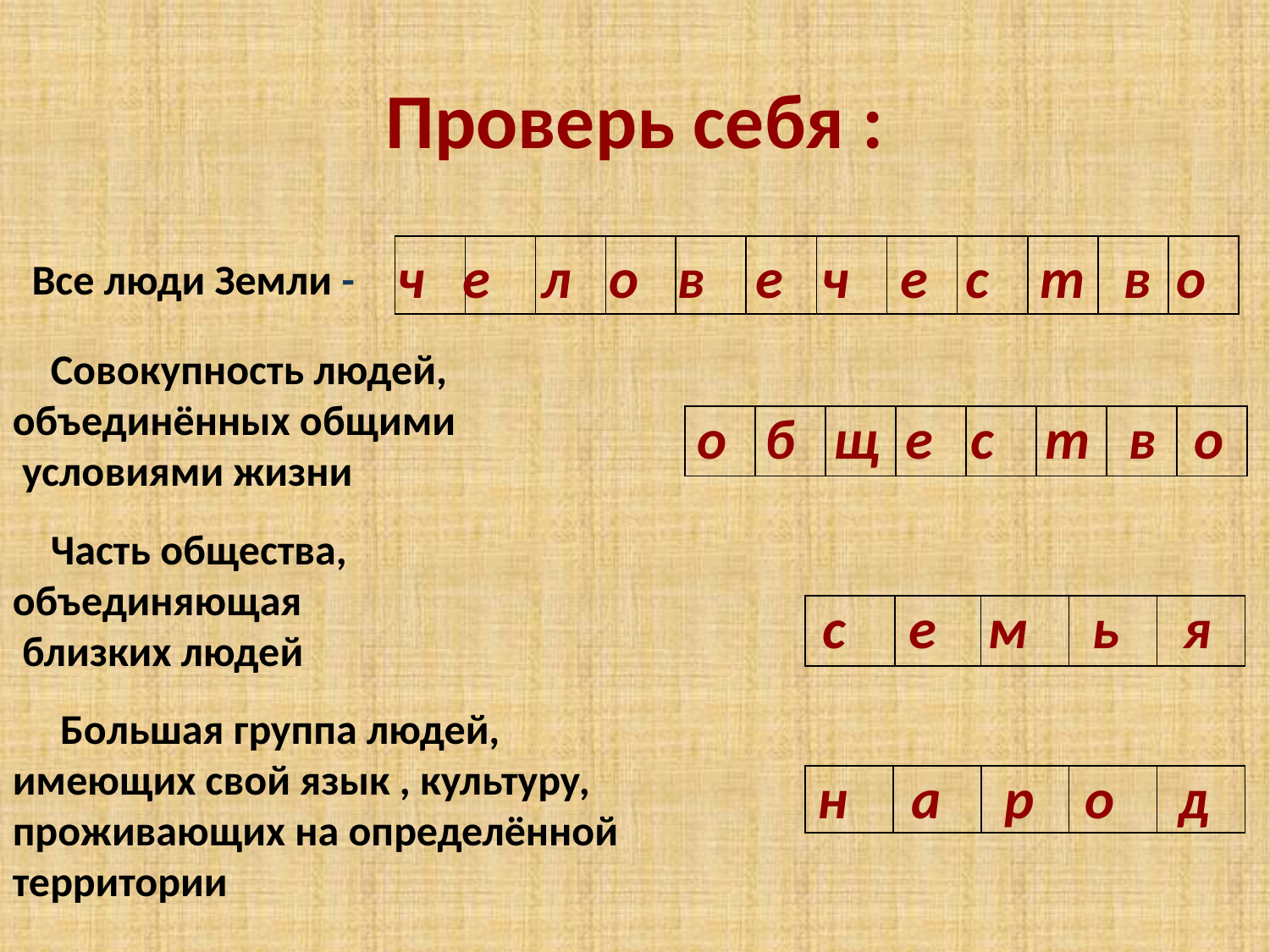

# Проверь себя :
ч   е    л   о   в    е   ч    е   с    т   в  о
|  |  |  |  |  |  |  |  |  |  |  |  |
| --- | --- | --- | --- | --- | --- | --- | --- | --- | --- | --- | --- |
  Все люди Земли -
    Совокупность людей,
объединённых общими
 условиями жизни

о   б   щ  е   с    т   в   о
|  |  |  |  |  |  |  |  |
| --- | --- | --- | --- | --- | --- | --- | --- |

    Часть общества,
объединяющая
 близких людей

с     е    м     ь     я
|  |  |  |  |  |
| --- | --- | --- | --- | --- |
     Большая группа людей,   имеющих свой язык , культуру,
проживающих на определённой территории
н     а     р    о     д
|  |  |  |  |  |
| --- | --- | --- | --- | --- |